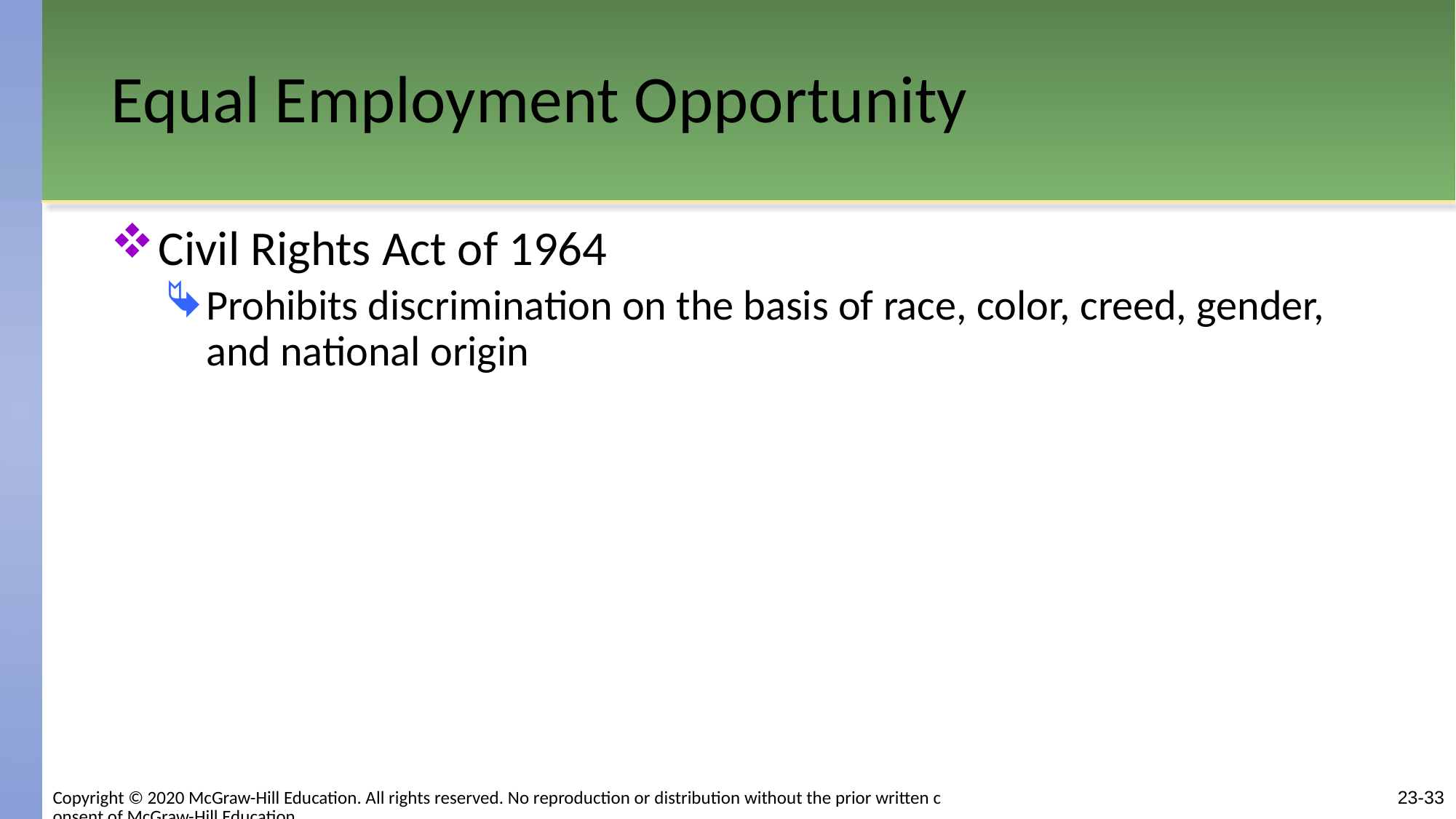

# Equal Employment Opportunity
Civil Rights Act of 1964
Prohibits discrimination on the basis of race, color, creed, gender, and national origin

Copyright © 2020 McGraw-Hill Education. All rights reserved. No reproduction or distribution without the prior written consent of McGraw-Hill Education.
23-33